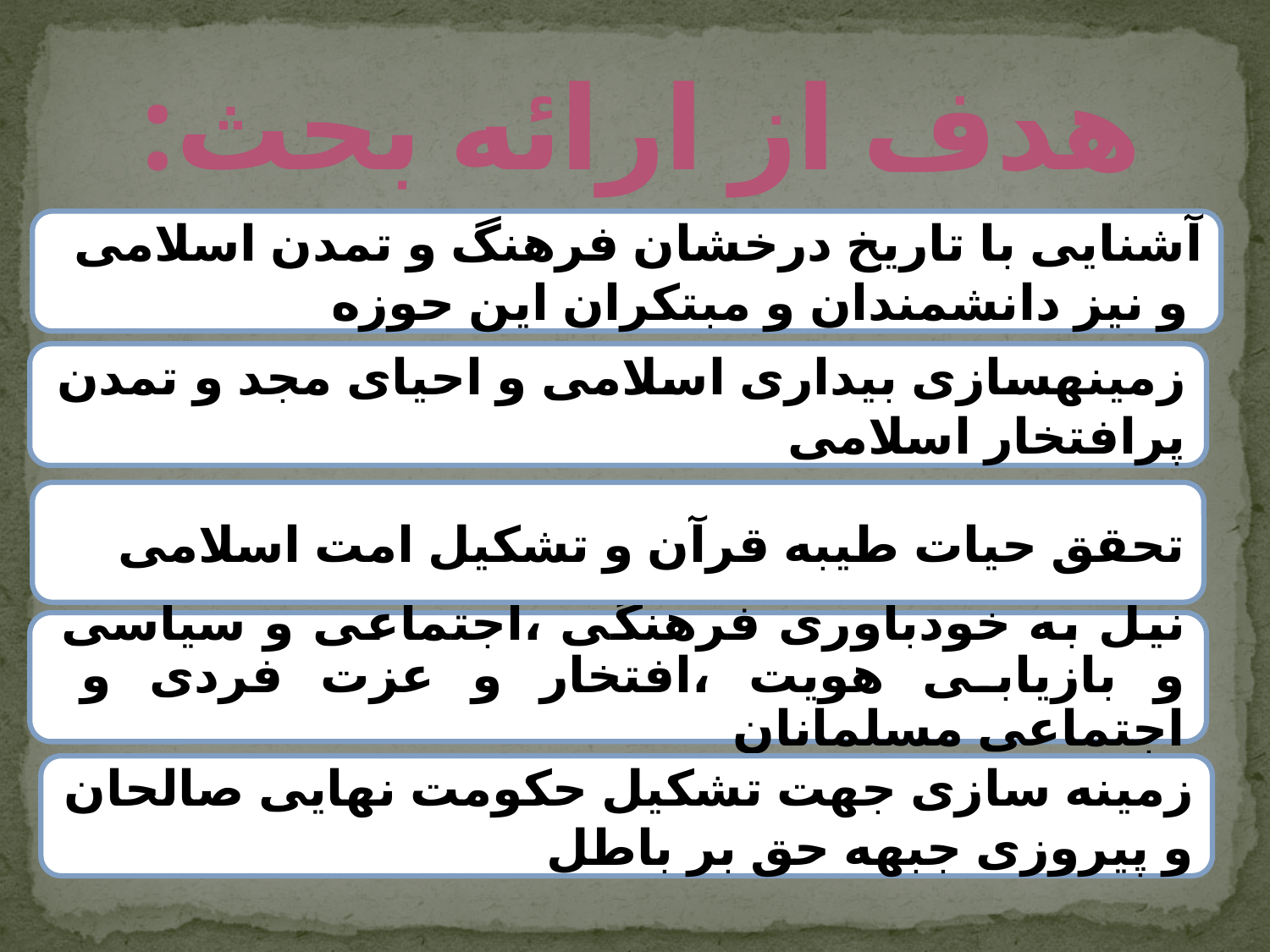

هدف از ارائه بحث:

نیل به خودباوری فرهنگی ،اجتماعی و سیاسی و بازیابی هویت ،افتخار و عزت فردی و اجتماعی مسلمانان
زمینه‏سازی بیداری اسلامی و احیای مجد و تمدن پرافتخار اسلامی
آشنایی با تاریخ درخشان فرهنگ و تمدن اسلامی و نیز دانشمندان و مبتکران این حوزه
تحقق حیات طیبه قرآن و تشکیل امت اسلامی
زمینه سازی جهت تشکیل حکومت نهایی صالحان و پیروزی جبهه حق بر باطل